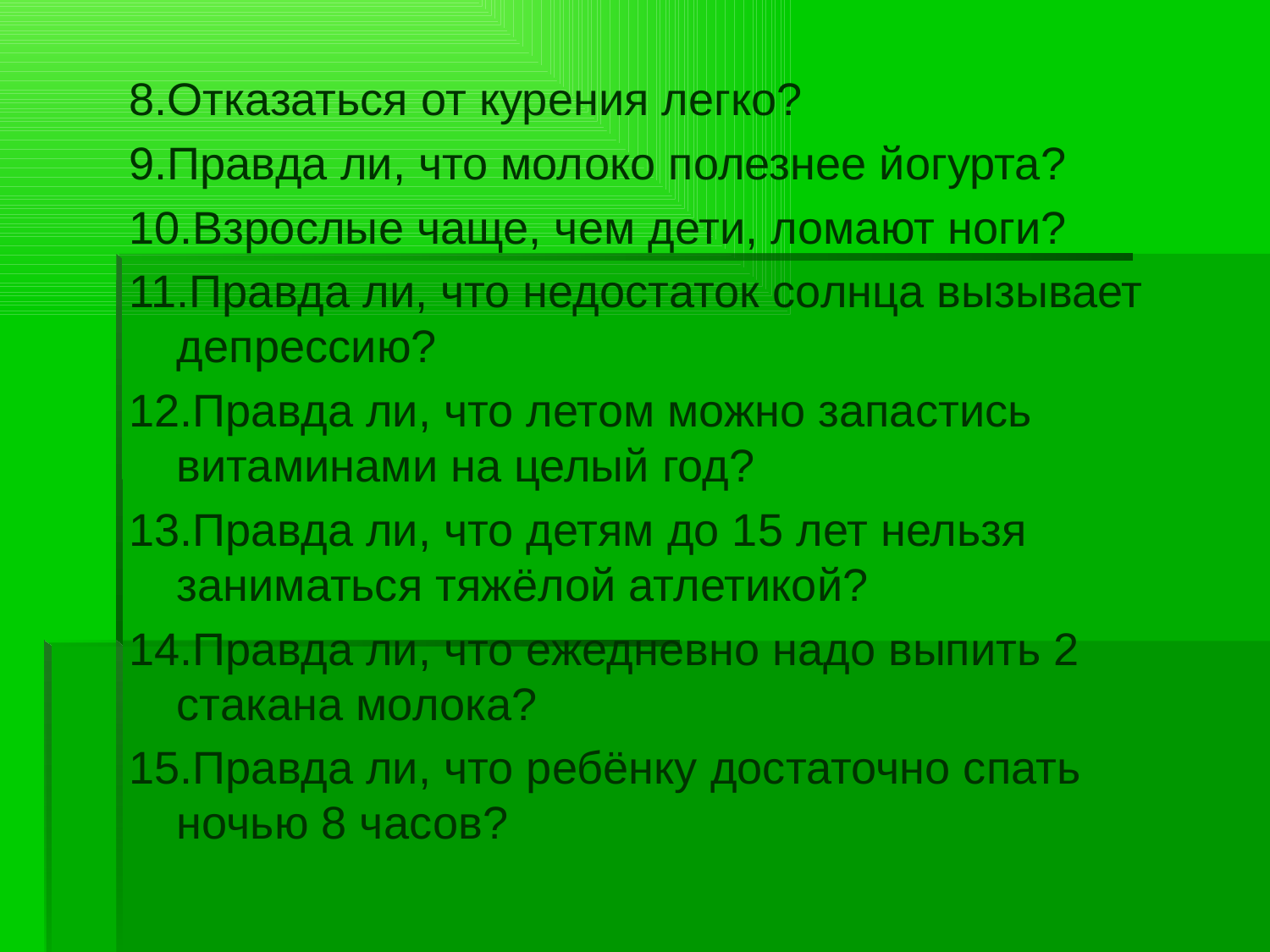

8.Отказаться от курения легко?
9.Правда ли, что молоко полезнее йогурта?
10.Взрослые чаще, чем дети, ломают ноги?
11.Правда ли, что недостаток солнца вызывает депрессию?
12.Правда ли, что летом можно запастись витаминами на целый год?
13.Правда ли, что детям до 15 лет нельзя заниматься тяжёлой атлетикой?
14.Правда ли, что ежедневно надо выпить 2 стакана молока?
15.Правда ли, что ребёнку достаточно спать ночью 8 часов?